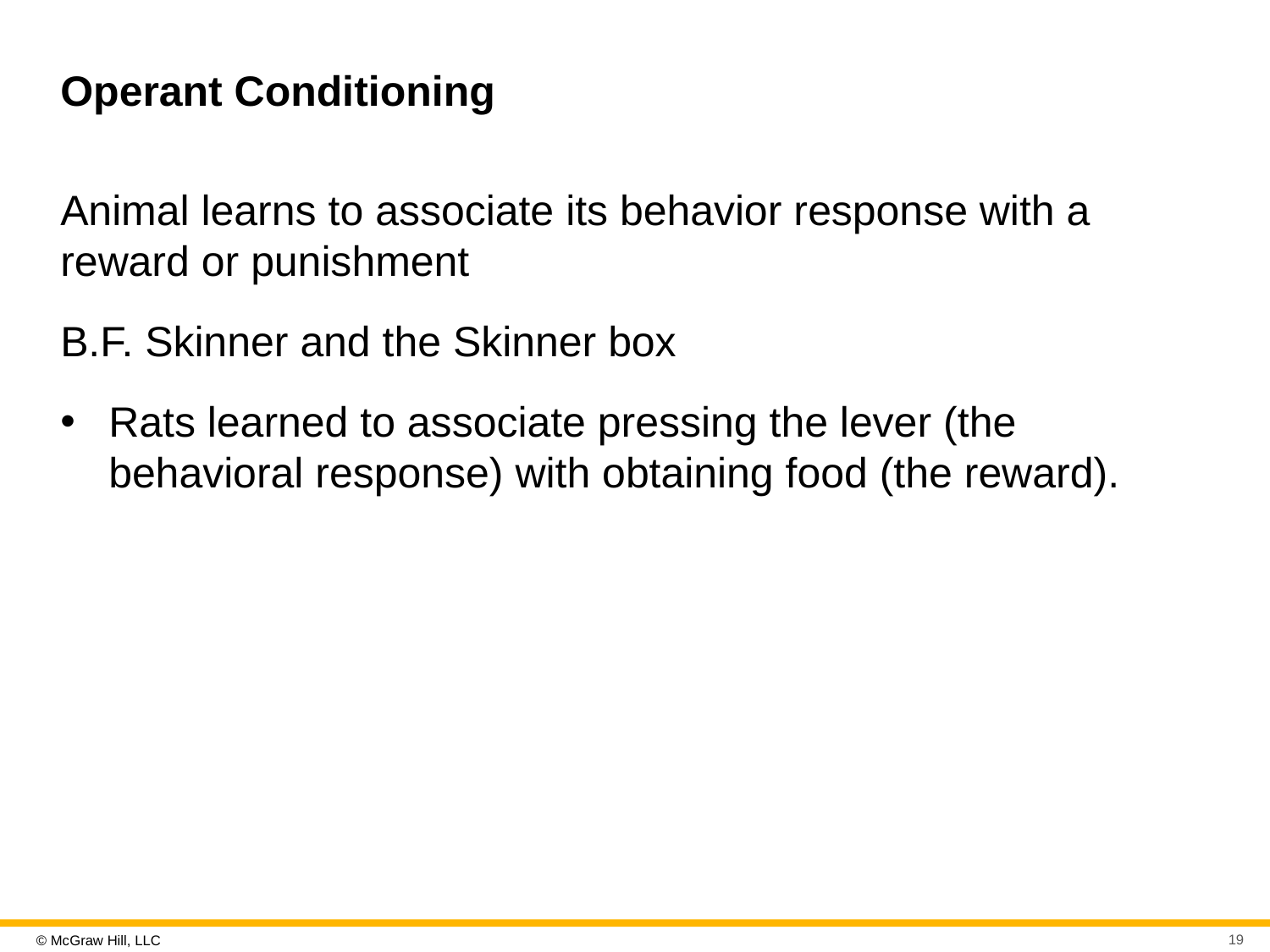

# Operant Conditioning
Animal learns to associate its behavior response with a reward or punishment
B.F. Skinner and the Skinner box
Rats learned to associate pressing the lever (the behavioral response) with obtaining food (the reward).
19